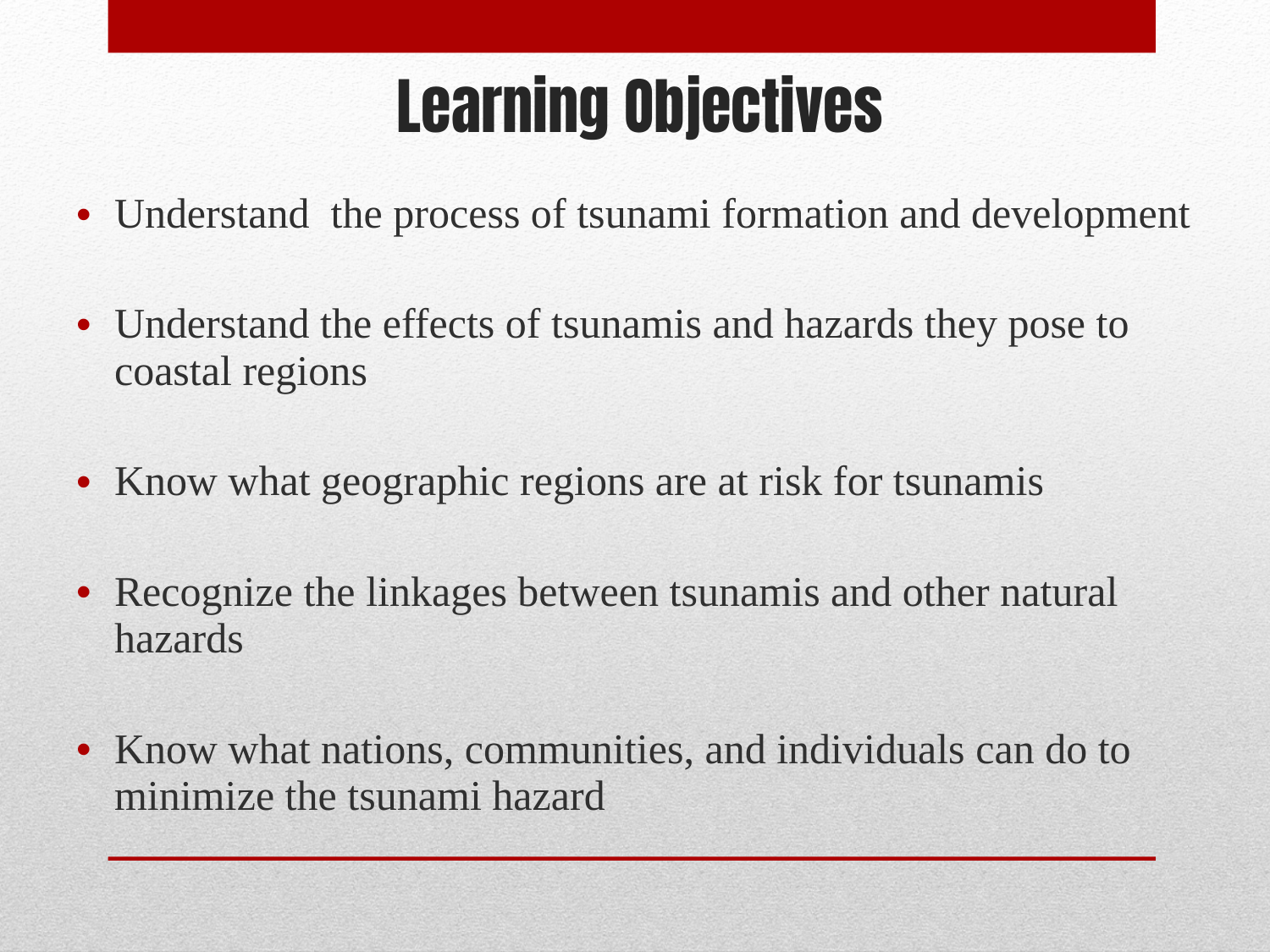

Learning Objectives
Understand  the process of tsunami formation and development

Understand the effects of tsunamis and hazards they pose to coastal regions

Know what geographic regions are at risk for tsunamis

Recognize the linkages between tsunamis and other natural hazards

Know what nations, communities, and individuals can do to minimize the tsunami hazard